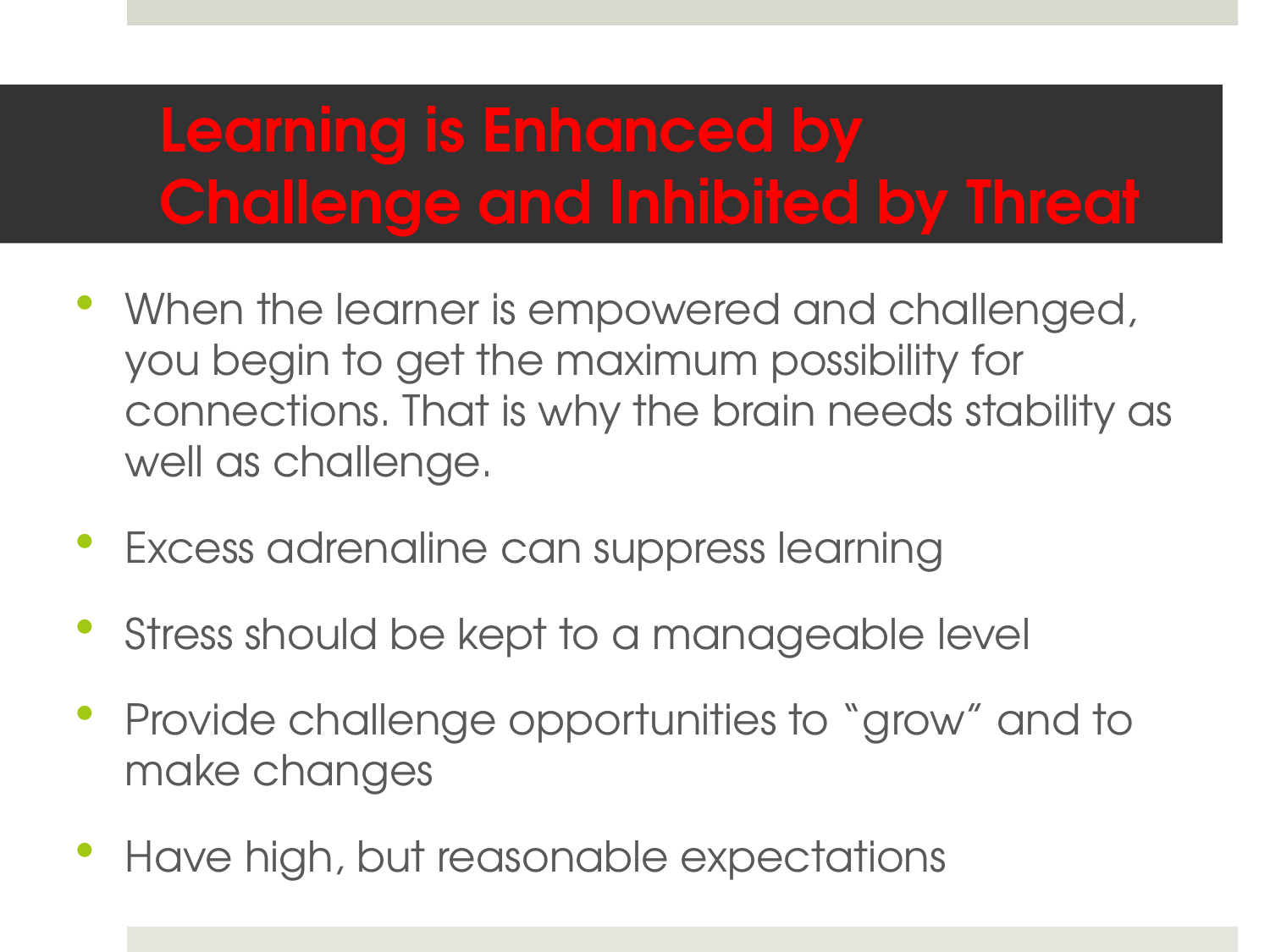

# Learning is Enhanced by Challenge and Inhibited by Threat
When the learner is empowered and challenged, you begin to get the maximum possibility for connections. That is why the brain needs stability as well as challenge.
Excess adrenaline can suppress learning
Stress should be kept to a manageable level
Provide challenge opportunities to “grow” and to make changes
Have high, but reasonable expectations